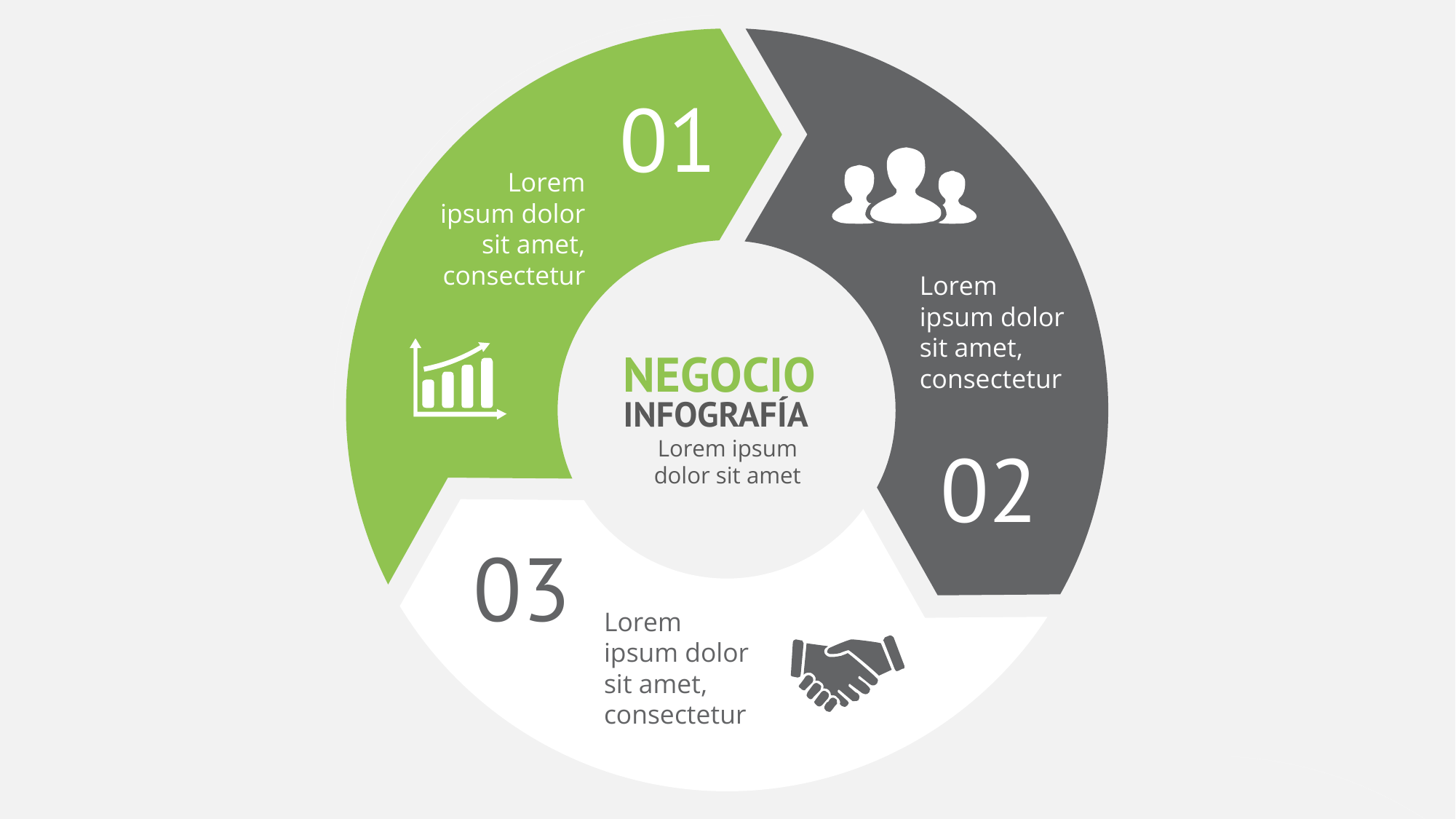

01

Lorem ipsum dolor sit amet, consectetur
Lorem ipsum dolor sit amet, consectetur

NEGOCIO
INFOGRAFÍA
Lorem ipsum dolor sit amet
02

03
Lorem ipsum dolor sit amet, consectetur